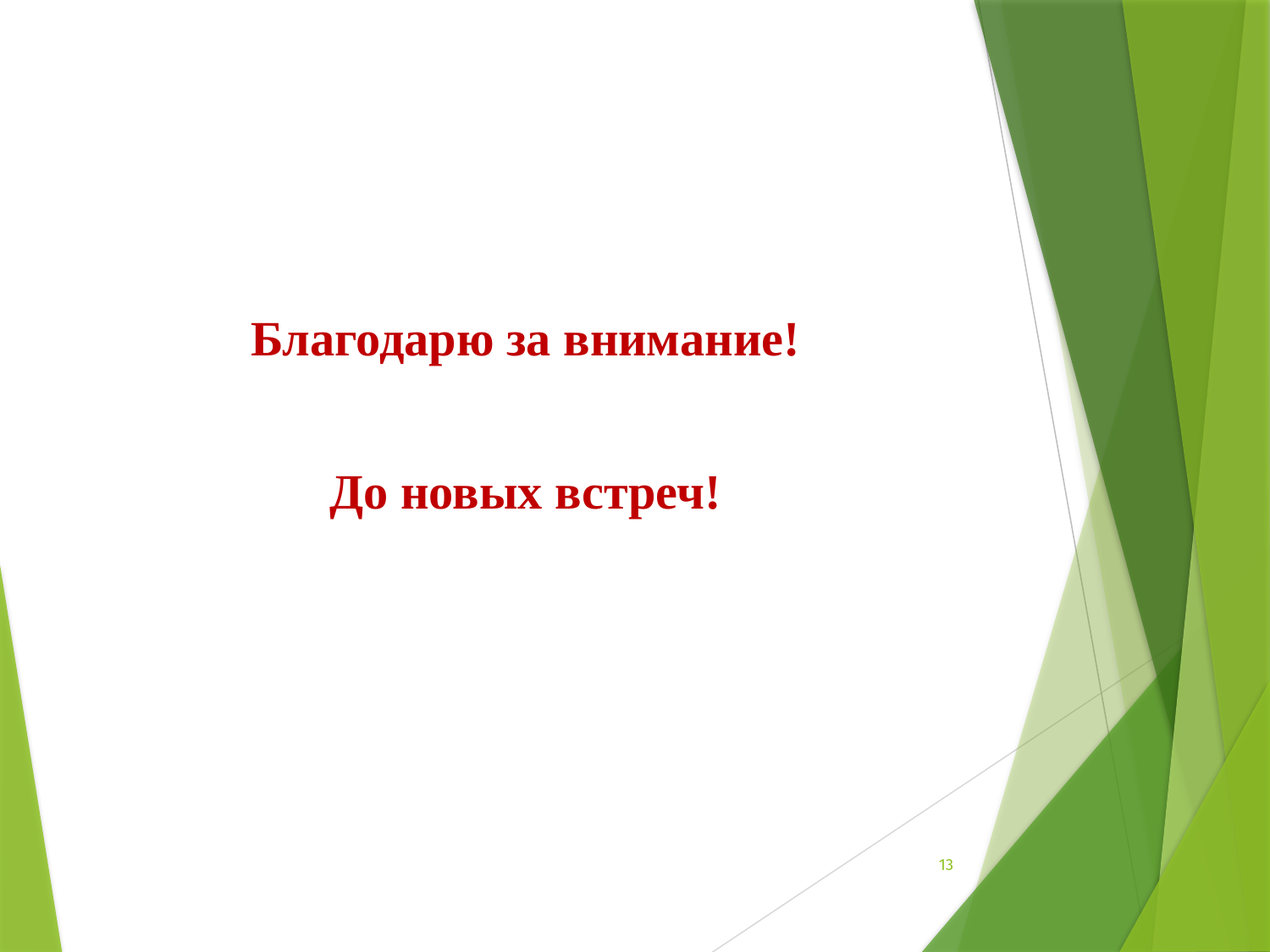

Благодарю за внимание!

До новых встреч!
13